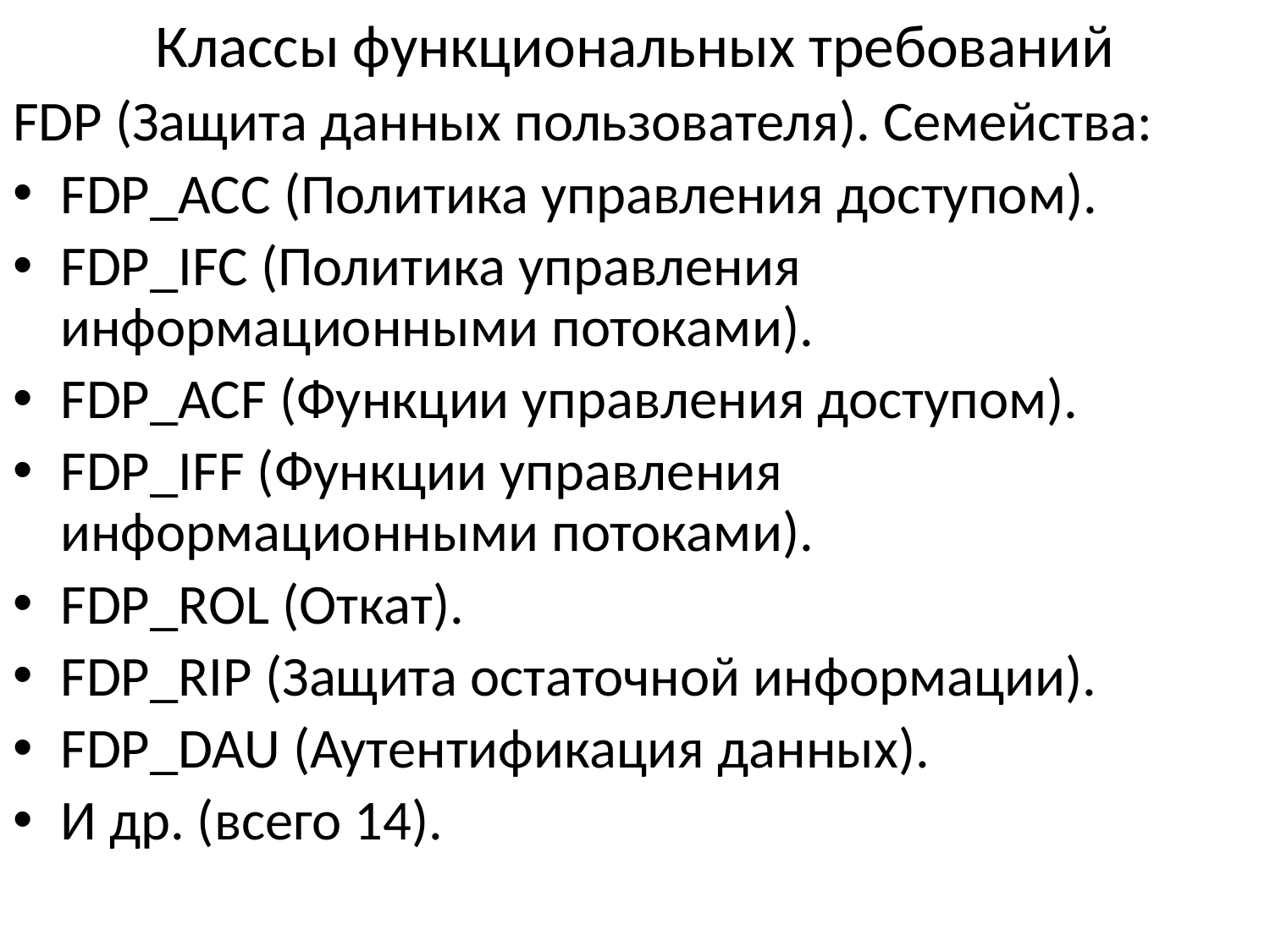

# Классы функциональных требований
FDP (Защита данных пользователя). Семейства:
FDP_ACC (Политика управления доступом).
FDP_IFC (Политика управления информационными потоками).
FDP_ACF (Функции управления доступом).
FDP_IFF (Функции управления информационными потоками).
FDP_ROL (Откат).
FDP_RIP (Защита остаточной информации).
FDP_DAU (Аутентификация данных).
И др. (всего 14).